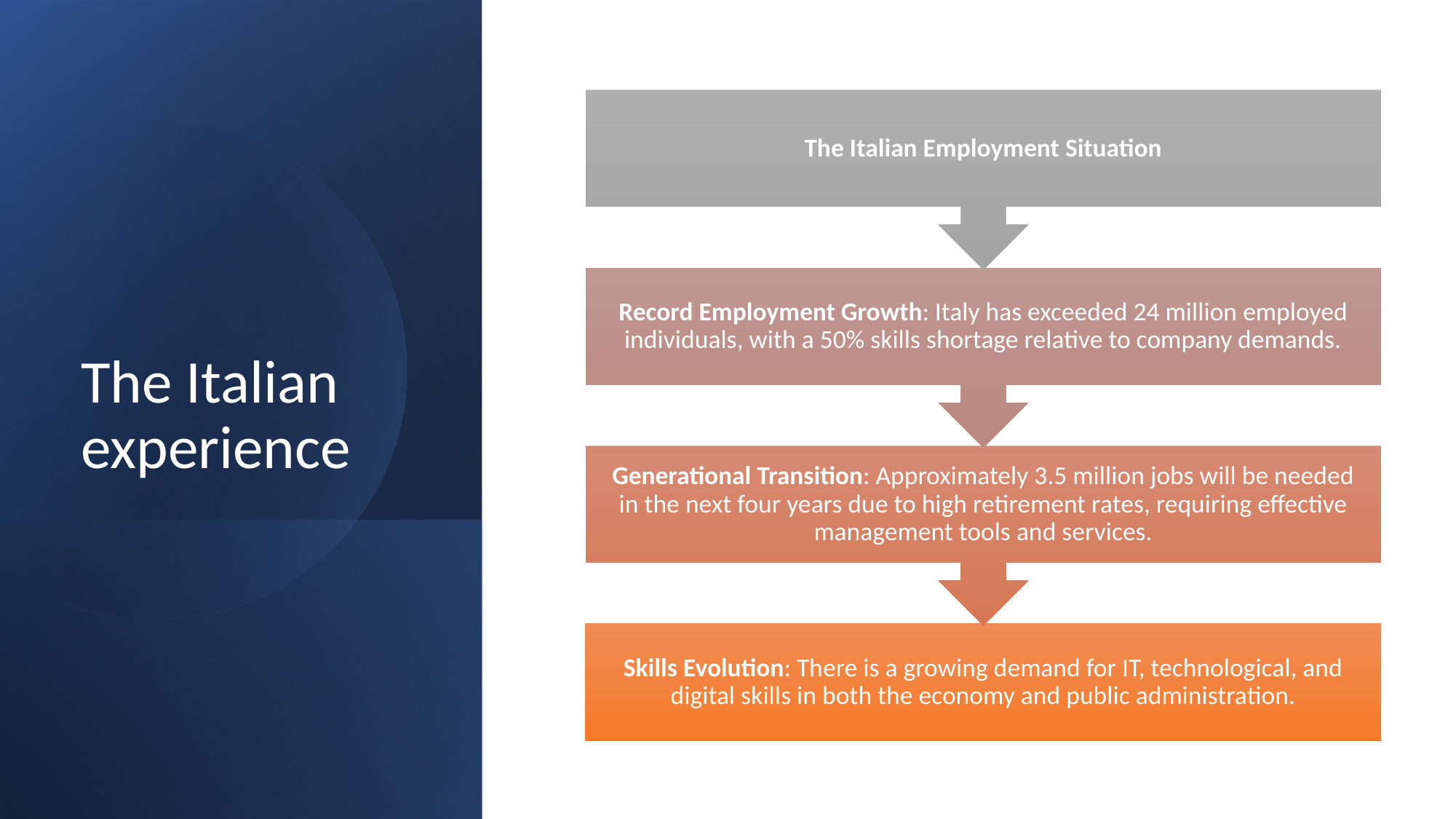

Skills Evolution: There is a growing demand for IT, technological, and digital skills in both the economy and public administration.
Generational Transition: Approximately 3.5 million jobs will be needed in the next four years due to high retirement rates, requiring effective management tools and services.
Record Employment Growth: Italy has exceeded 24 million employed individuals, with a 50% skills shortage relative to company demands.
The Italian Employment Situation

# The Italian experience